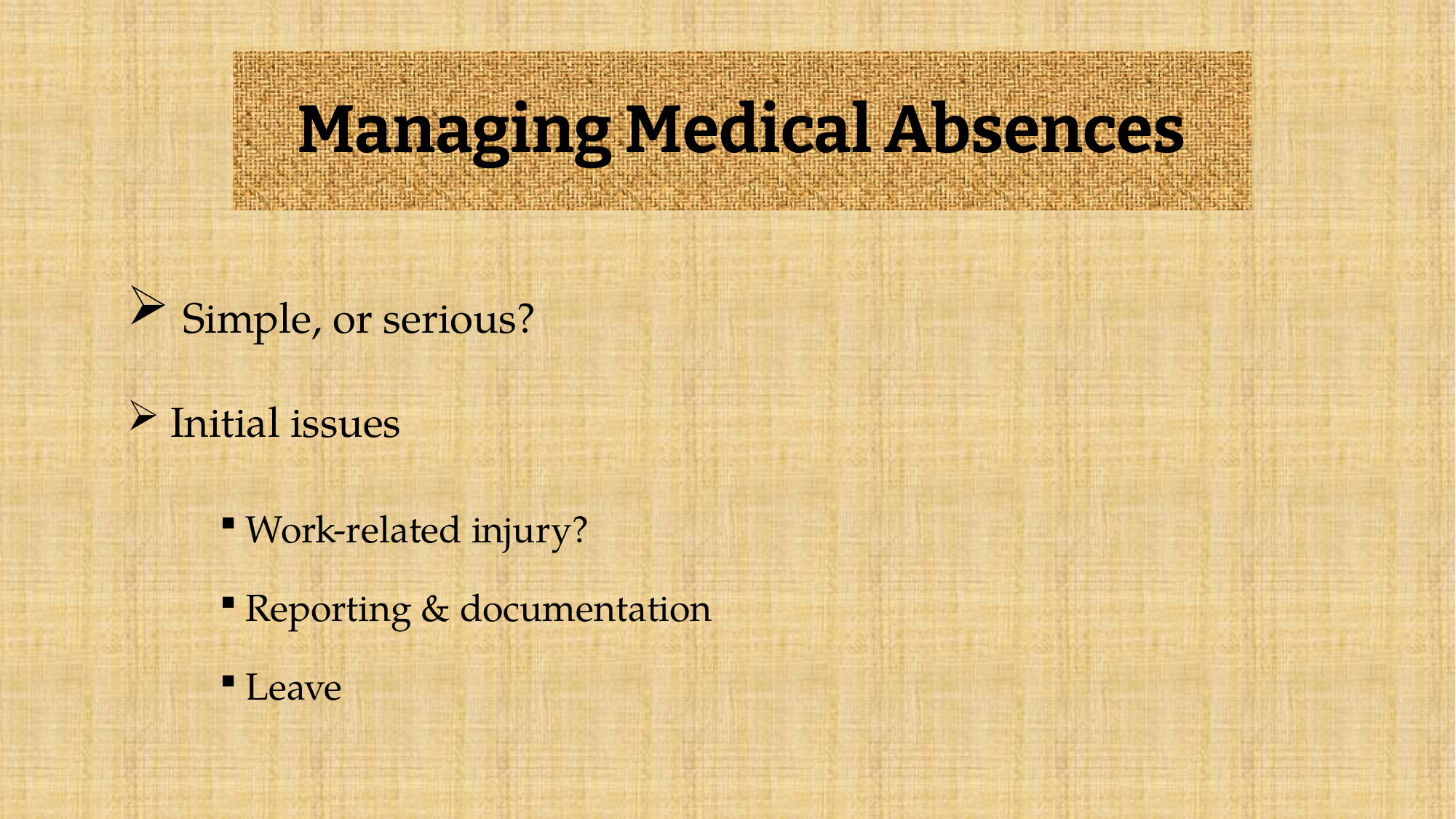

# Managing Medical Absences
 Simple, or serious?
 Initial issues
Work-related injury?
Reporting & documentation
Leave